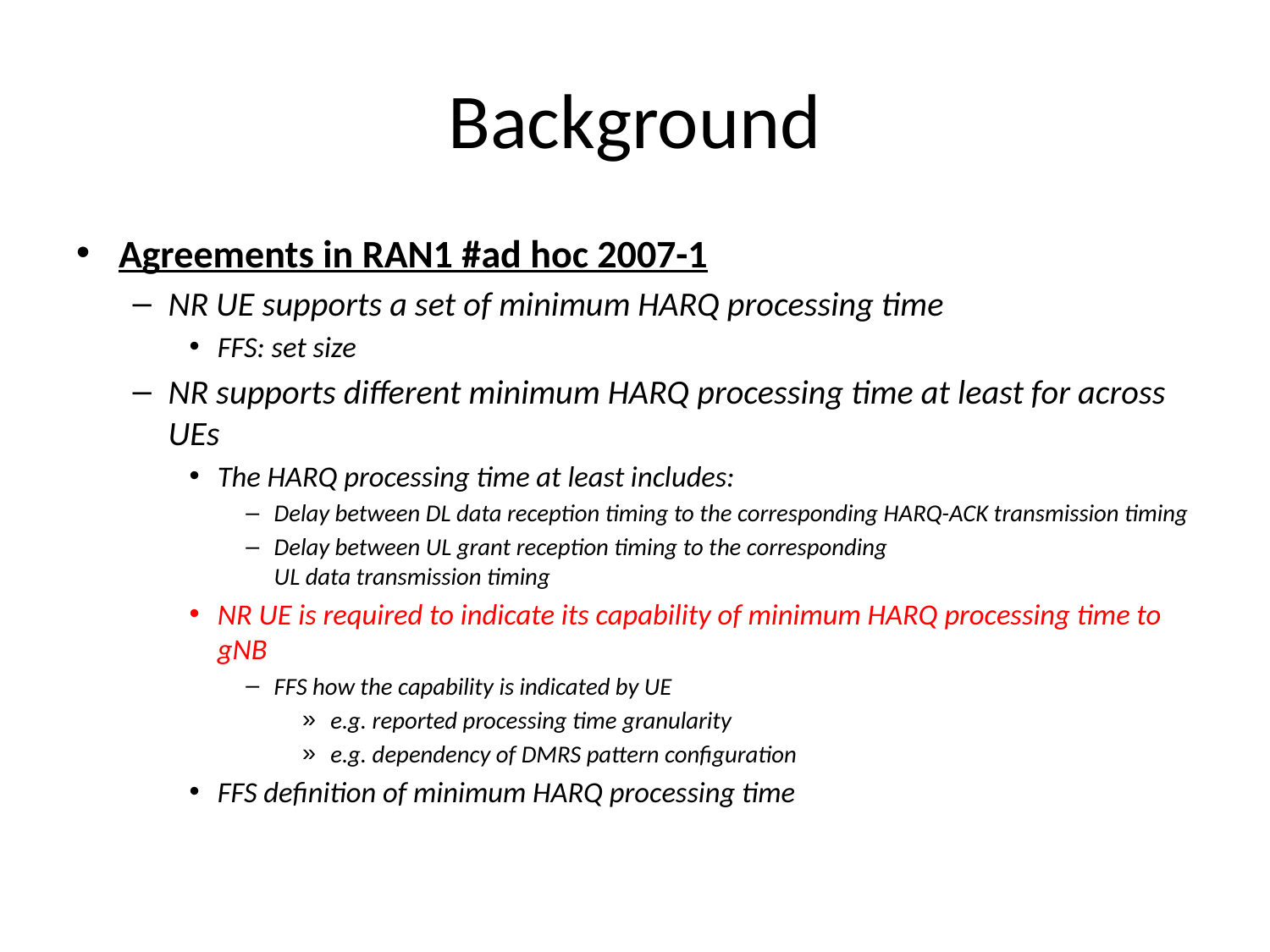

# Background
Agreements in RAN1 #ad hoc 2007-1
NR UE supports a set of minimum HARQ processing time
FFS: set size
NR supports different minimum HARQ processing time at least for across UEs
The HARQ processing time at least includes:
Delay between DL data reception timing to the corresponding HARQ-ACK transmission timing
Delay between UL grant reception timing to the corresponding
UL data transmission timing
NR UE is required to indicate its capability of minimum HARQ processing time to gNB
FFS how the capability is indicated by UE
e.g. reported processing time granularity
e.g. dependency of DMRS pattern configuration
FFS definition of minimum HARQ processing time